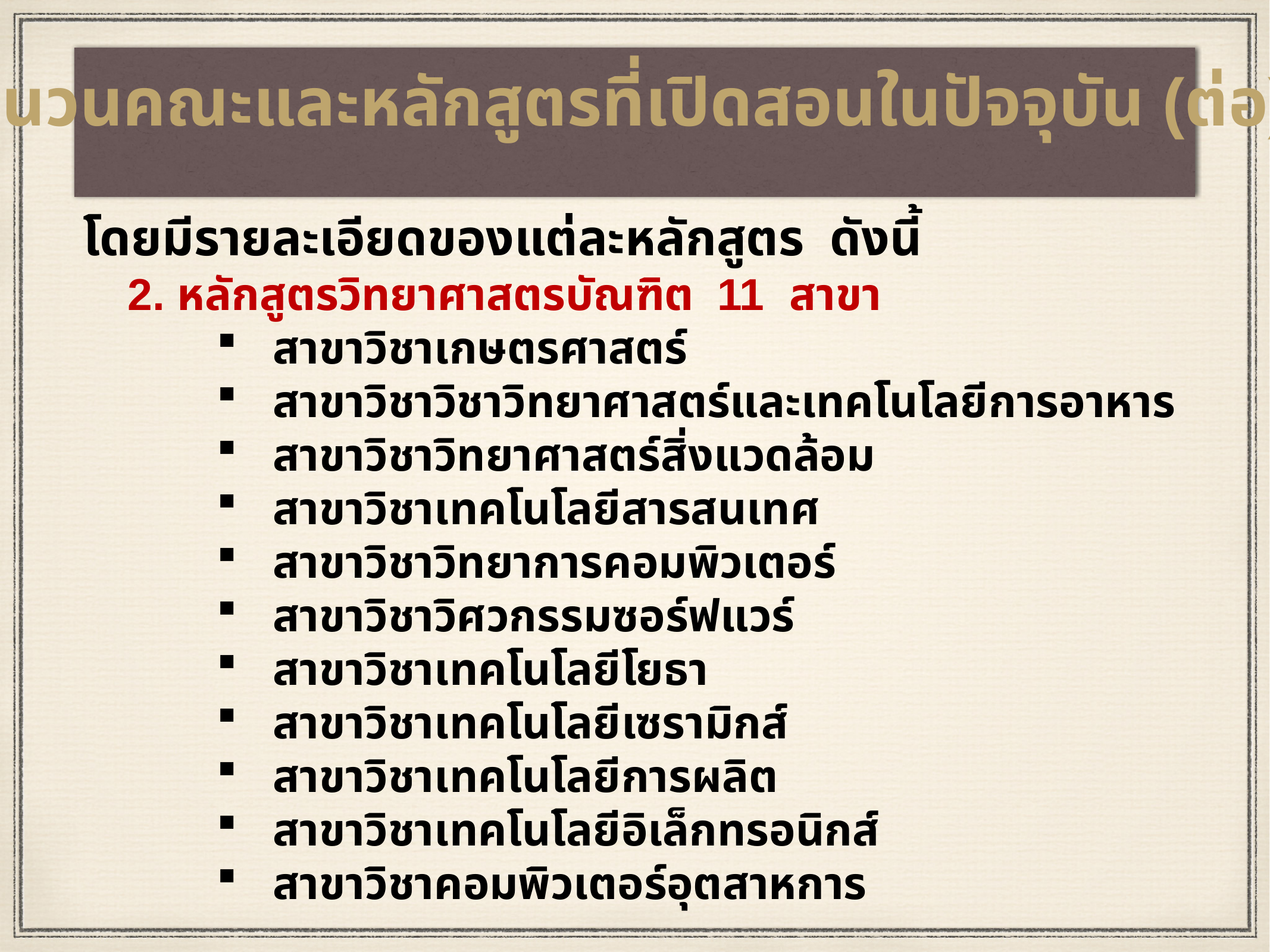

จำนวนคณะและหลักสูตรที่เปิดสอนในปัจจุบัน (ต่อ)
โดยมีรายละเอียดของแต่ละหลักสูตร  ดังนี้
2. หลักสูตรวิทยาศาสตรบัณฑิต  11  สาขา
สาขาวิชาเกษตรศาสตร์
สาขาวิชาวิชาวิทยาศาสตร์และเทคโนโลยีการอาหาร
สาขาวิชาวิทยาศาสตร์สิ่งแวดล้อม
สาขาวิชาเทคโนโลยีสารสนเทศ
สาขาวิชาวิทยาการคอมพิวเตอร์
สาขาวิชาวิศวกรรมซอร์ฟแวร์
สาขาวิชาเทคโนโลยีโยธา
สาขาวิชาเทคโนโลยีเซรามิกส์
สาขาวิชาเทคโนโลยีการผลิต
สาขาวิชาเทคโนโลยีอิเล็กทรอนิกส์
สาขาวิชาคอมพิวเตอร์อุตสาหการ